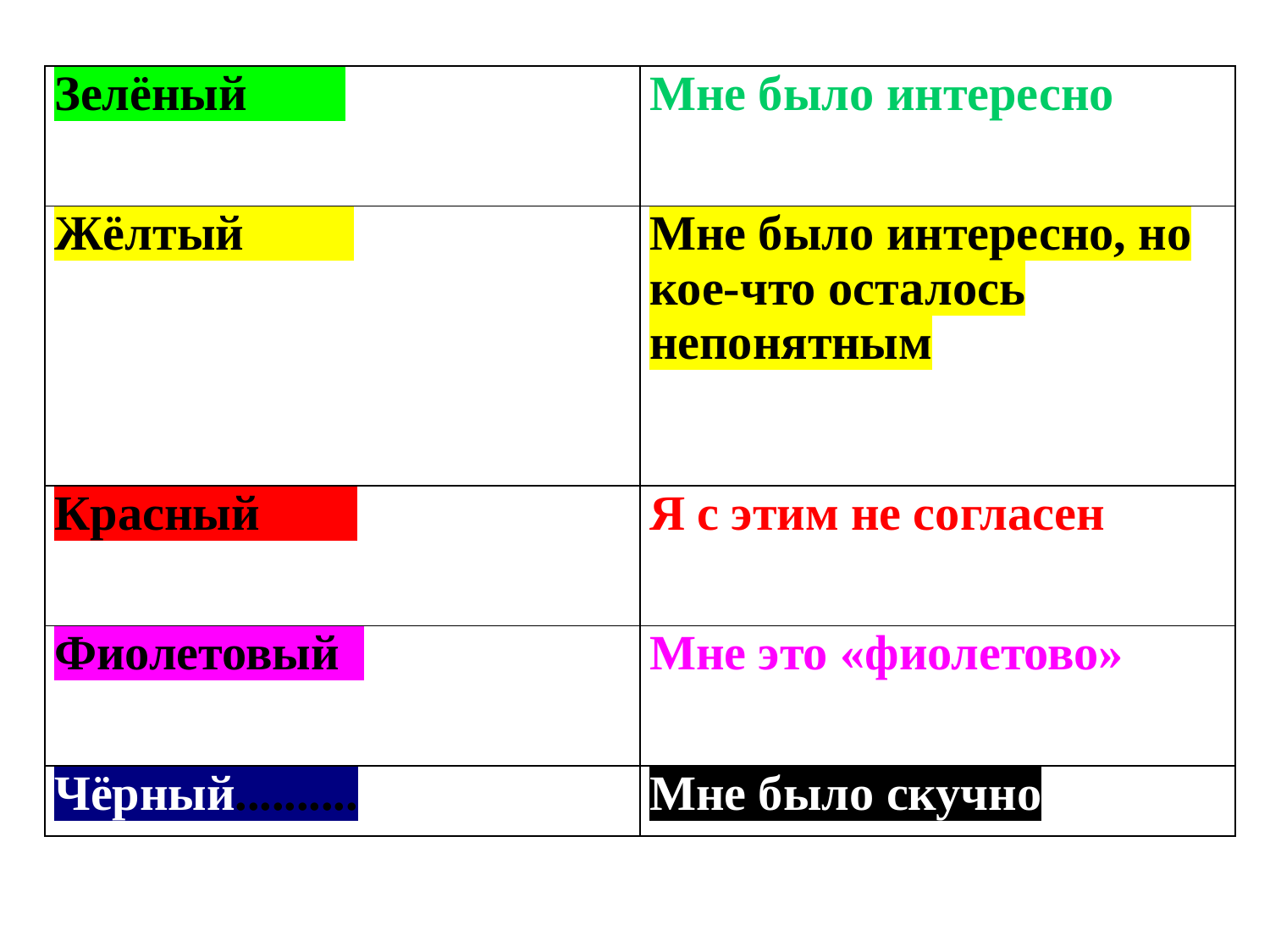

| Зелёный........ | Мне было интересно |
| --- | --- |
| Жёлтый......... | Мне было интересно, но кое-что осталось непонятным |
| Красный........ | Я с этим не согласен |
| Фиолетовый.. | Мне это «фиолетово» |
| Чёрный.......... | Мне было скучно |